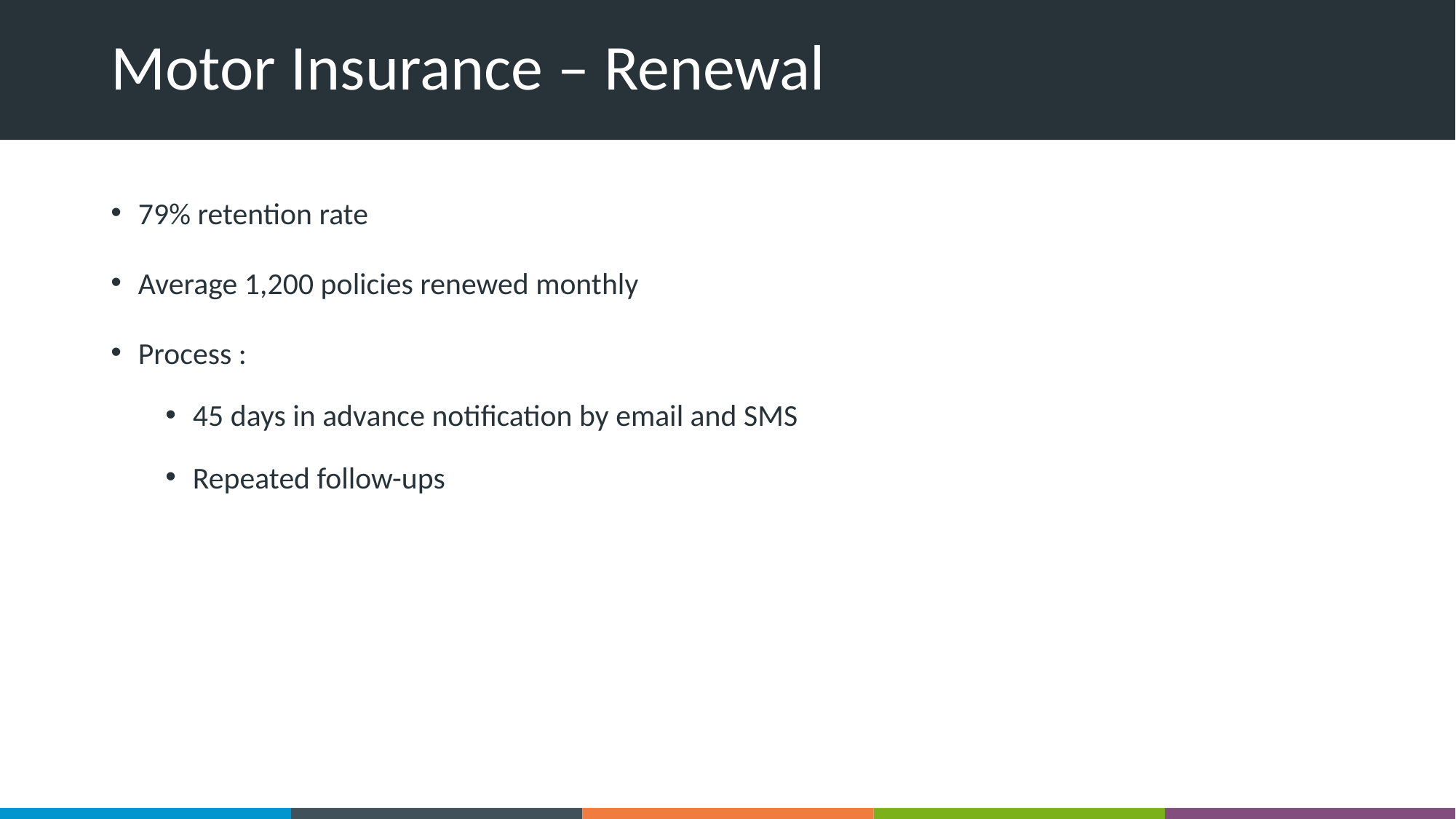

# Motor Insurance – Renewal
79% retention rate
Average 1,200 policies renewed monthly
Process :
45 days in advance notification by email and SMS
Repeated follow-ups